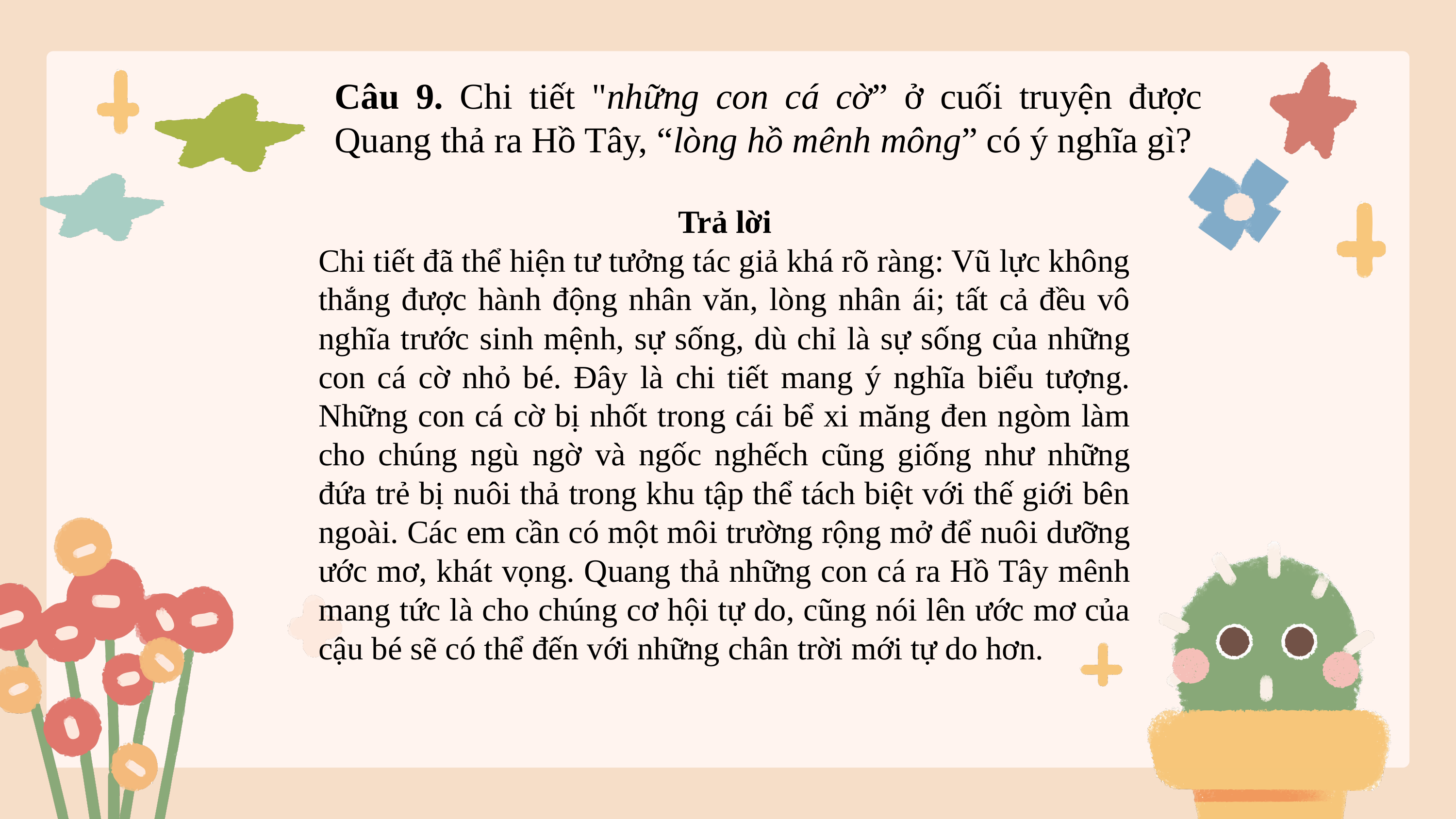

Câu 9. Chi tiết "những con cá cờ” ở cuối truyện được Quang thả ra Hồ Tây, “lòng hồ mênh mông” có ý nghĩa gì?
Trả lời
Chi tiết đã thể hiện tư tưởng tác giả khá rõ ràng: Vũ lực không thắng được hành động nhân văn, lòng nhân ái; tất cả đều vô nghĩa trước sinh mệnh, sự sống, dù chỉ là sự sống của những con cá cờ nhỏ bé. Đây là chi tiết mang ý nghĩa biểu tượng. Những con cá cờ bị nhốt trong cái bể xi măng đen ngòm làm cho chúng ngù ngờ và ngốc nghếch cũng giống như những đứa trẻ bị nuôi thả trong khu tập thể tách biệt với thế giới bên ngoài. Các em cần có một môi trường rộng mở để nuôi dưỡng ước mơ, khát vọng. Quang thả những con cá ra Hồ Tây mênh mang tức là cho chúng cơ hội tự do, cũng nói lên ước mơ của cậu bé sẽ có thể đến với những chân trời mới tự do hơn.